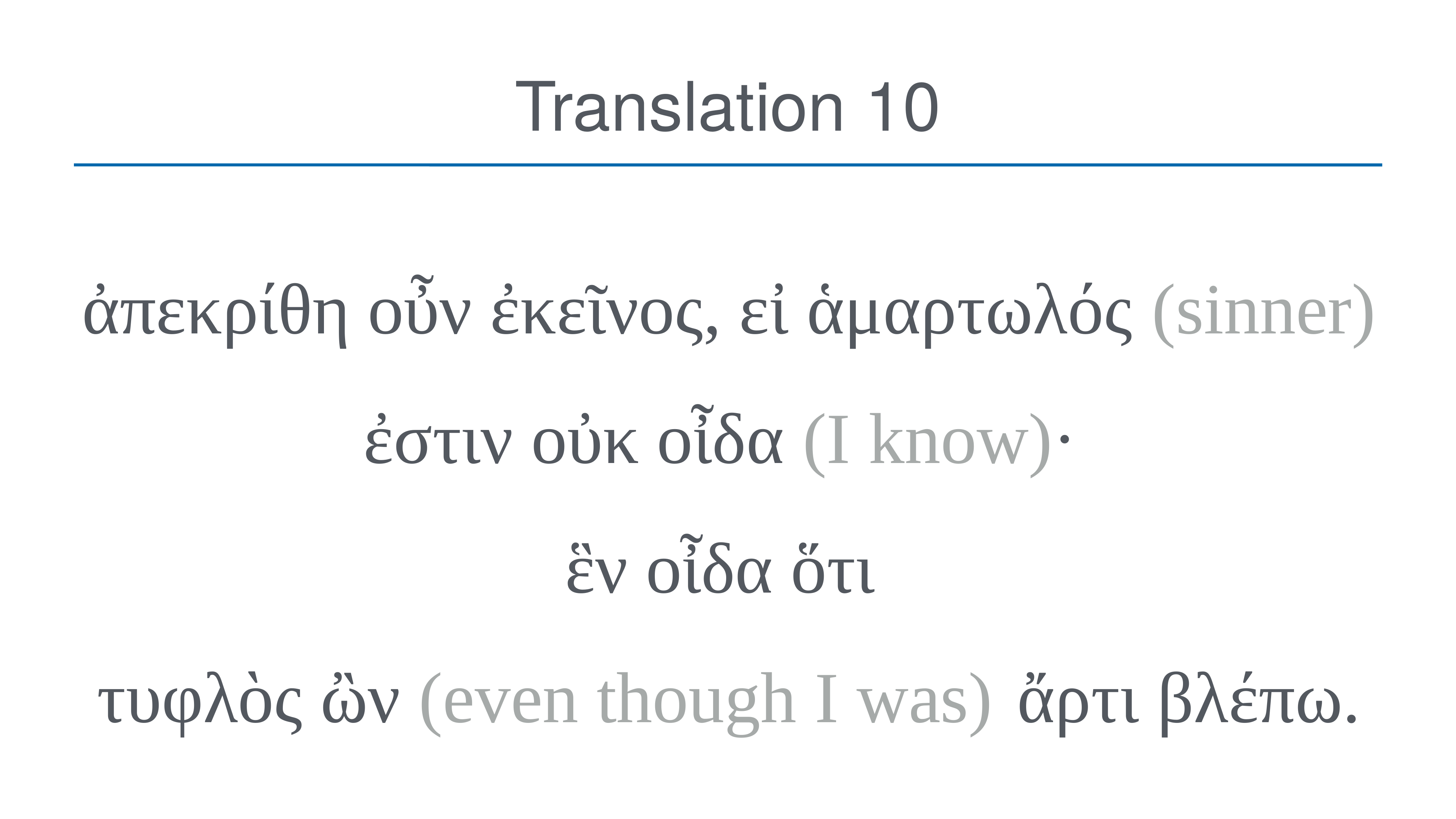

# Translation 10
ἀπεκρίθη οὖν ἐκεῖνος, εἰ ἁμαρτωλός (sinner) ἐστιν οὐκ οἶδα (I know)·
ἓν οἶδα ὅτι
τυφλὸς ὢν (even though I was)  ἄρτι βλέπω.